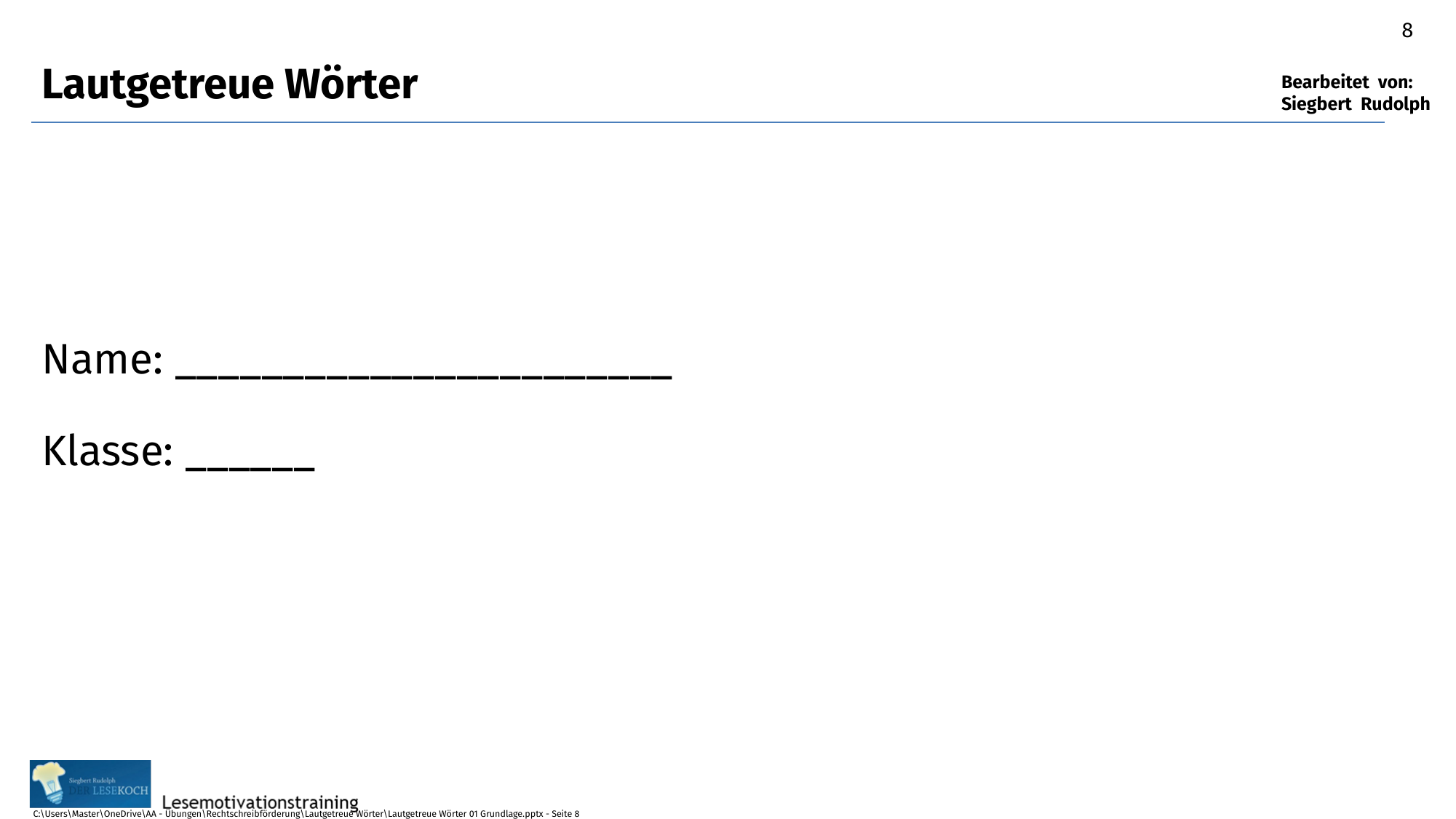

# Lautgetreue Wörter Name: _______________________ Klasse: ______
8

C:\Users\Master\OneDrive\AA - Übungen\Rechtschreibförderung\Lautgetreue Wörter\Lautgetreue Wörter 01 Grundlage.pptx - Seite 8